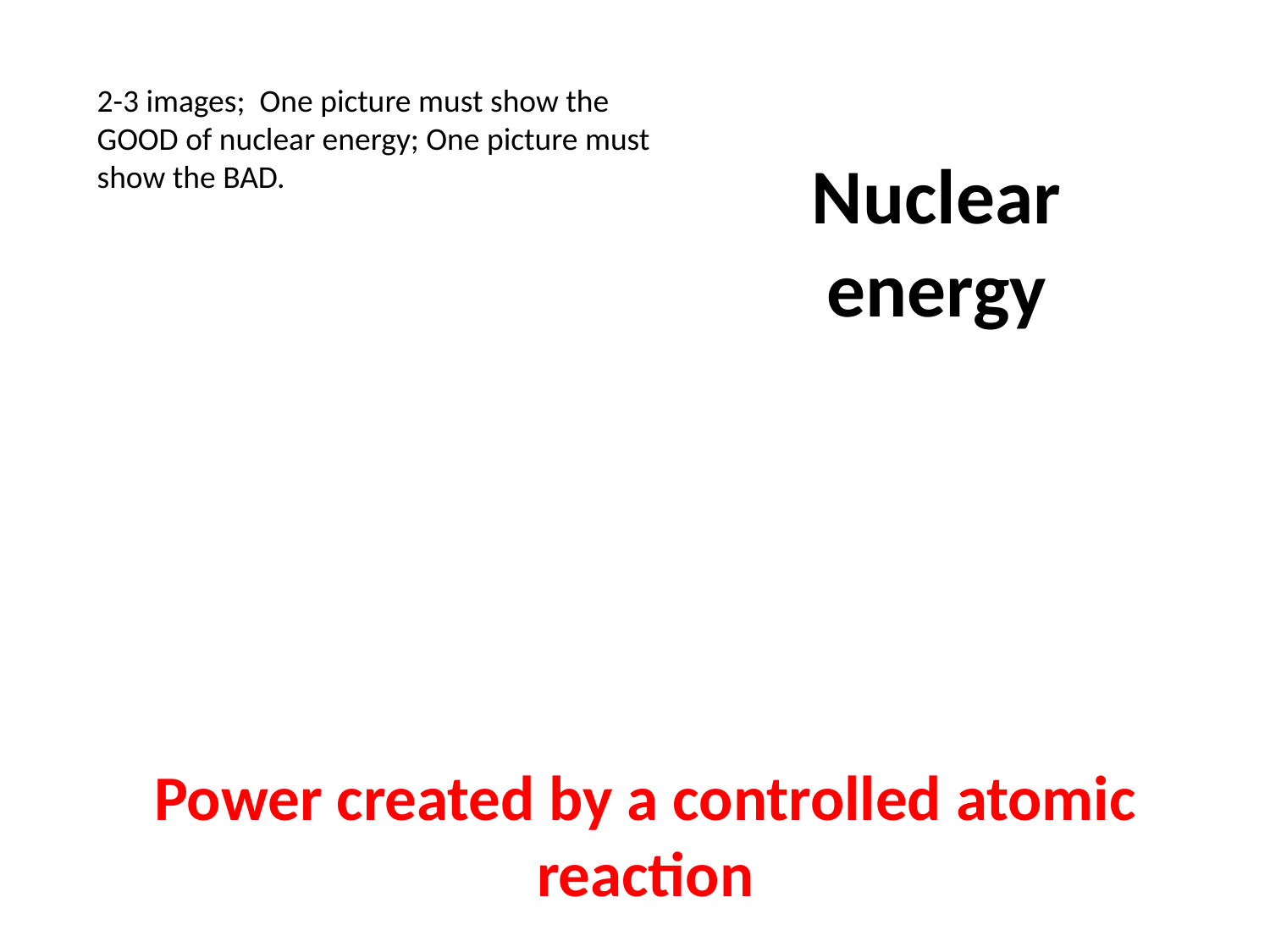

2-3 images;  One picture must show the GOOD of nuclear energy; One picture must show the BAD.
# Nuclear energy
Power created by a controlled atomic reaction